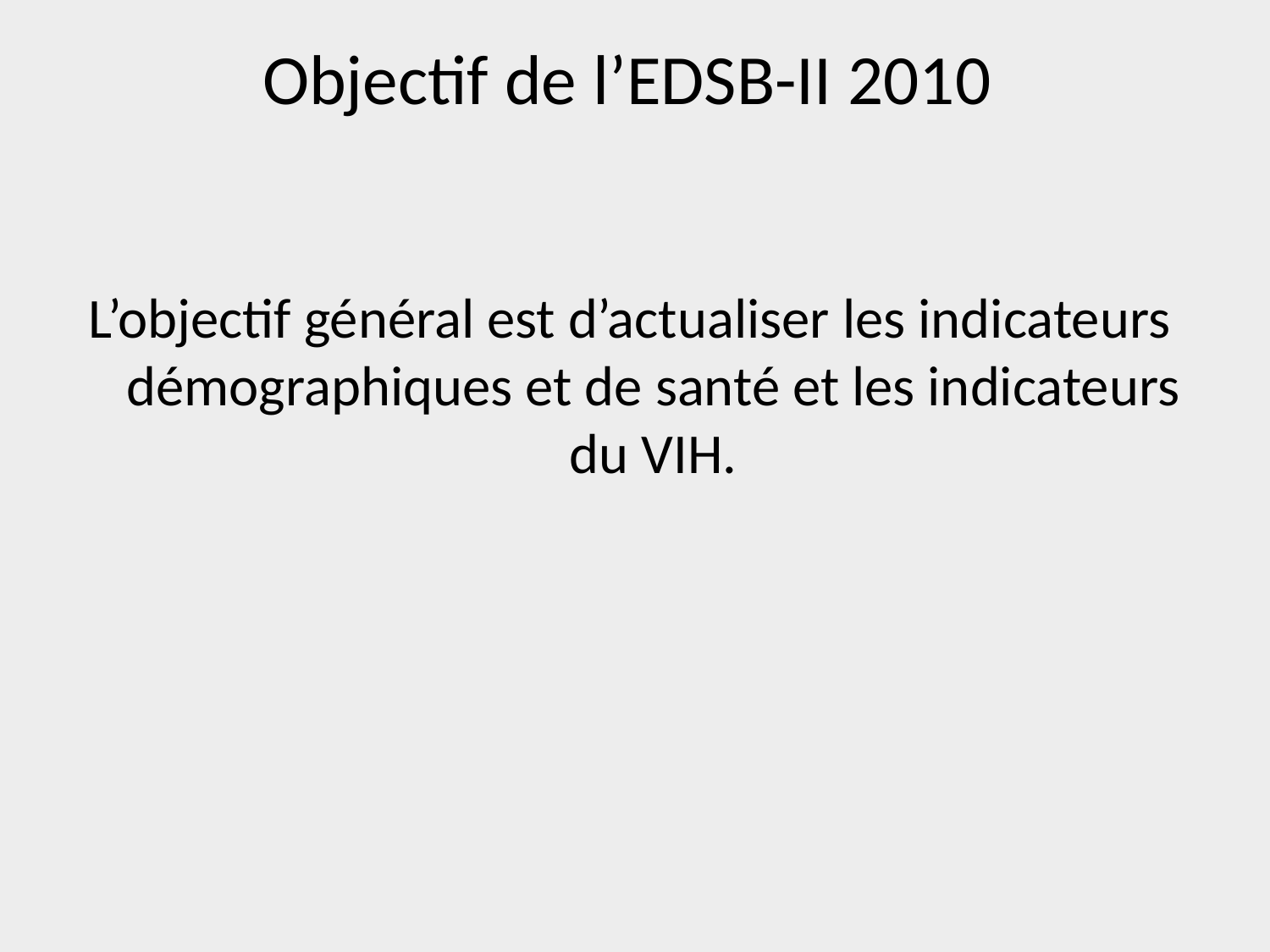

# Objectif de l’EDSB-II 2010
L’objectif général est d’actualiser les indicateurs démographiques et de santé et les indicateurs du VIH.